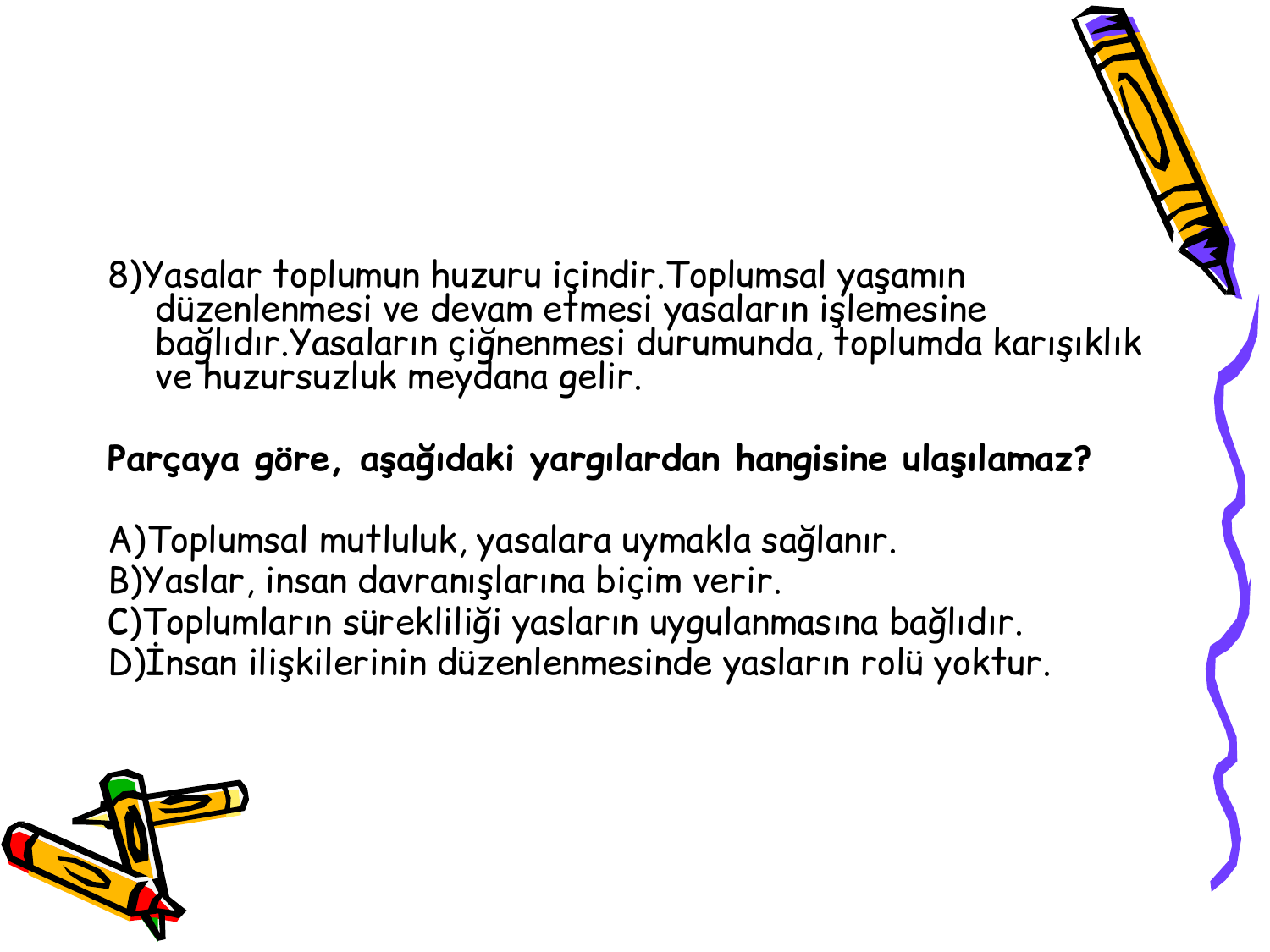

8)Yasalar toplumun huzuru içindir.Toplumsal yaşamın düzenlenmesi ve devam etmesi yasaların işlemesine bağlıdır.Yasaların çiğnenmesi durumunda, toplumda karışıklık ve huzursuzluk meydana gelir.

Parçaya göre, aşağıdaki yargılardan hangisine ulaşılamaz?

A)Toplumsal mutluluk, yasalara uymakla sağlanır.
B)Yaslar, insan davranışlarına biçim verir.
C)Toplumların sürekliliği yasların uygulanmasına bağlıdır.
D)İnsan ilişkilerinin düzenlenmesinde yasların rolü yoktur.